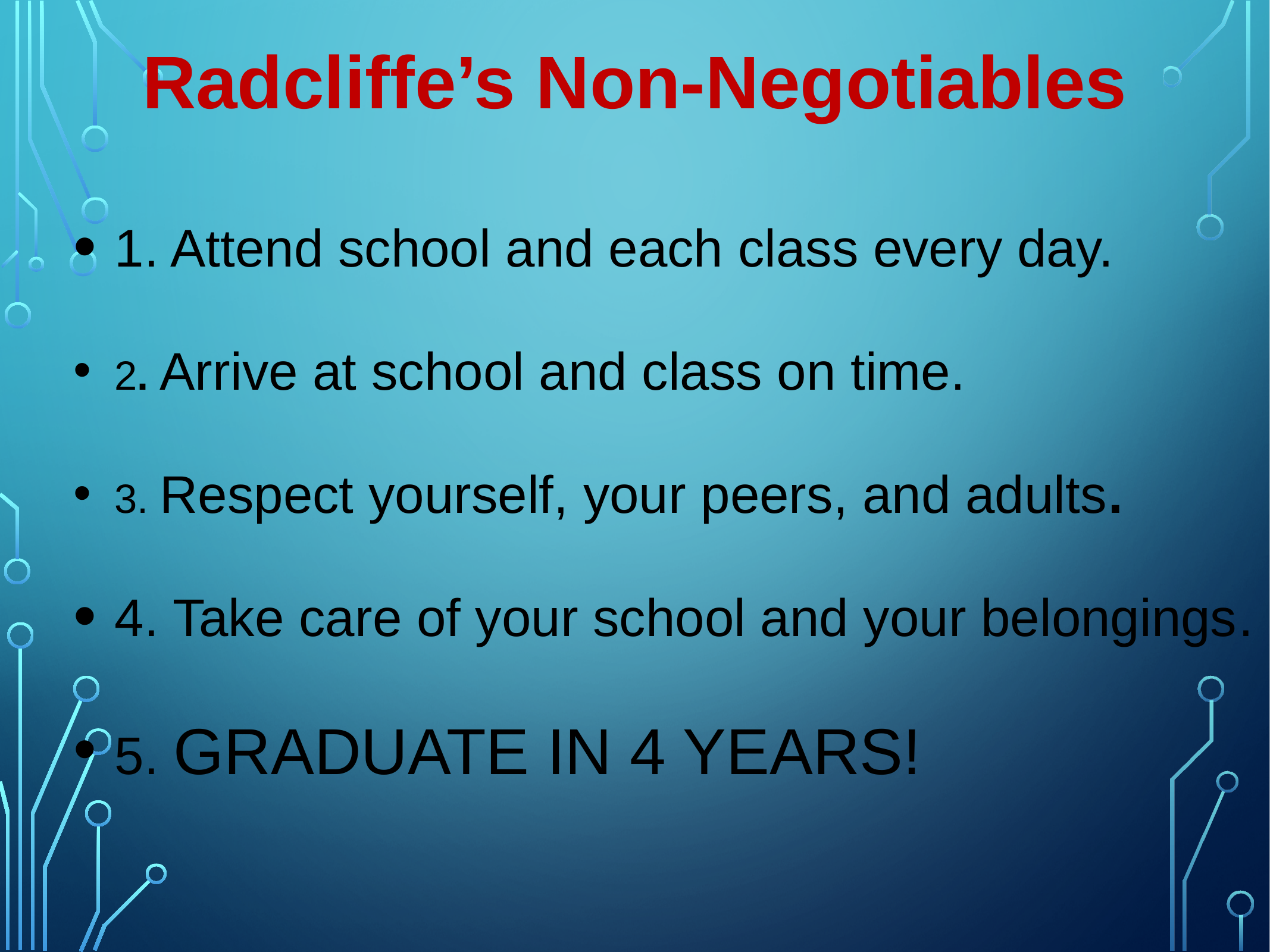

Radcliffe’s Non-Negotiables
1. Attend school and each class every day.
2. Arrive at school and class on time.
3. Respect yourself, your peers, and adults.
4. Take care of your school and your belongings.
5. GRADUATE IN 4 YEARS!